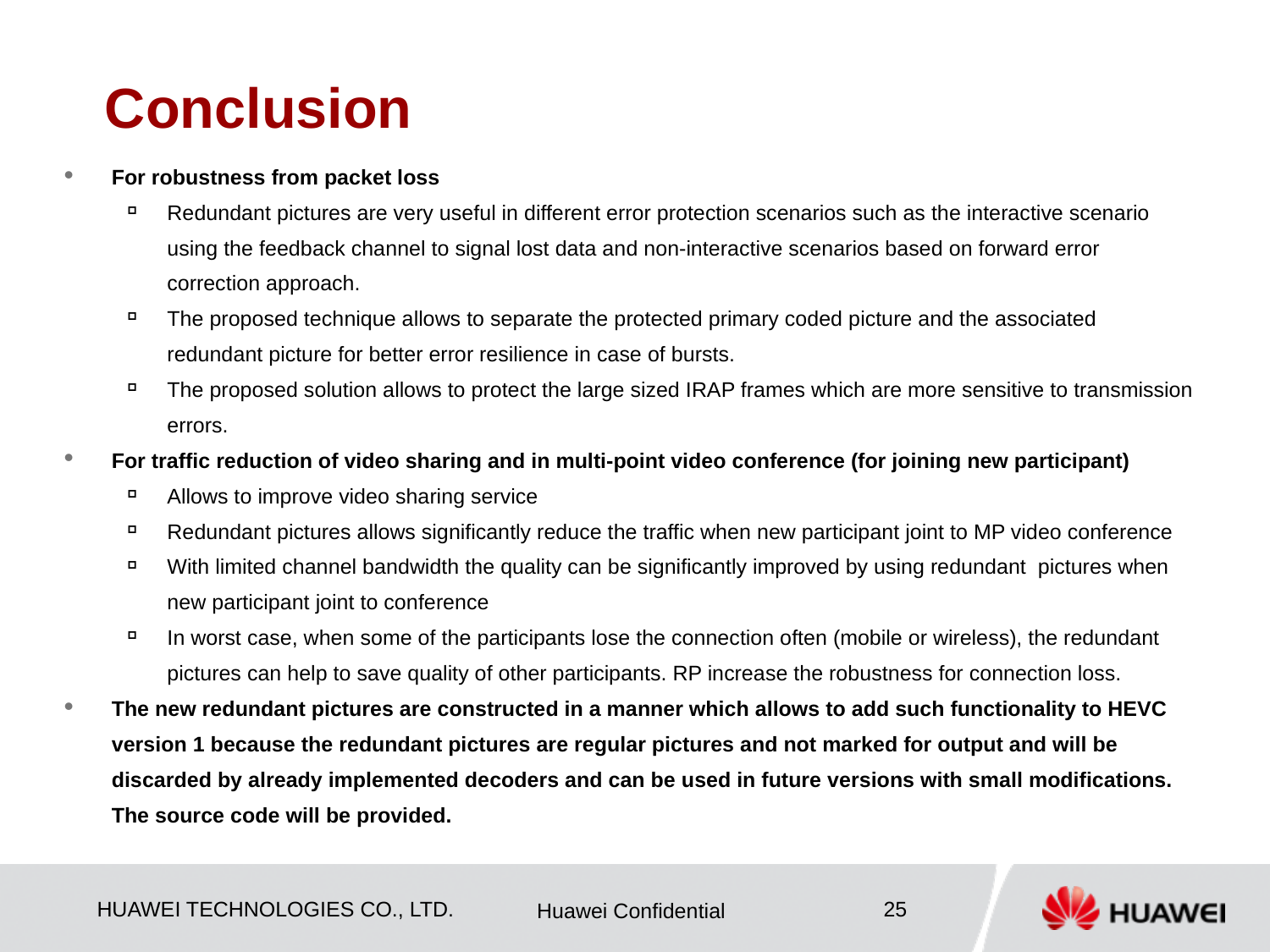

# Conclusion
For robustness from packet loss
Redundant pictures are very useful in different error protection scenarios such as the interactive scenario using the feedback channel to signal lost data and non-interactive scenarios based on forward error correction approach.
The proposed technique allows to separate the protected primary coded picture and the associated redundant picture for better error resilience in case of bursts.
The proposed solution allows to protect the large sized IRAP frames which are more sensitive to transmission errors.
For traffic reduction of video sharing and in multi-point video conference (for joining new participant)
Allows to improve video sharing service
Redundant pictures allows significantly reduce the traffic when new participant joint to MP video conference
With limited channel bandwidth the quality can be significantly improved by using redundant  pictures when new participant joint to conference
In worst case, when some of the participants lose the connection often (mobile or wireless), the redundant pictures can help to save quality of other participants. RP increase the robustness for connection loss.
The new redundant pictures are constructed in a manner which allows to add such functionality to HEVC version 1 because the redundant pictures are regular pictures and not marked for output and will be discarded by already implemented decoders and can be used in future versions with small modifications. The source code will be provided.